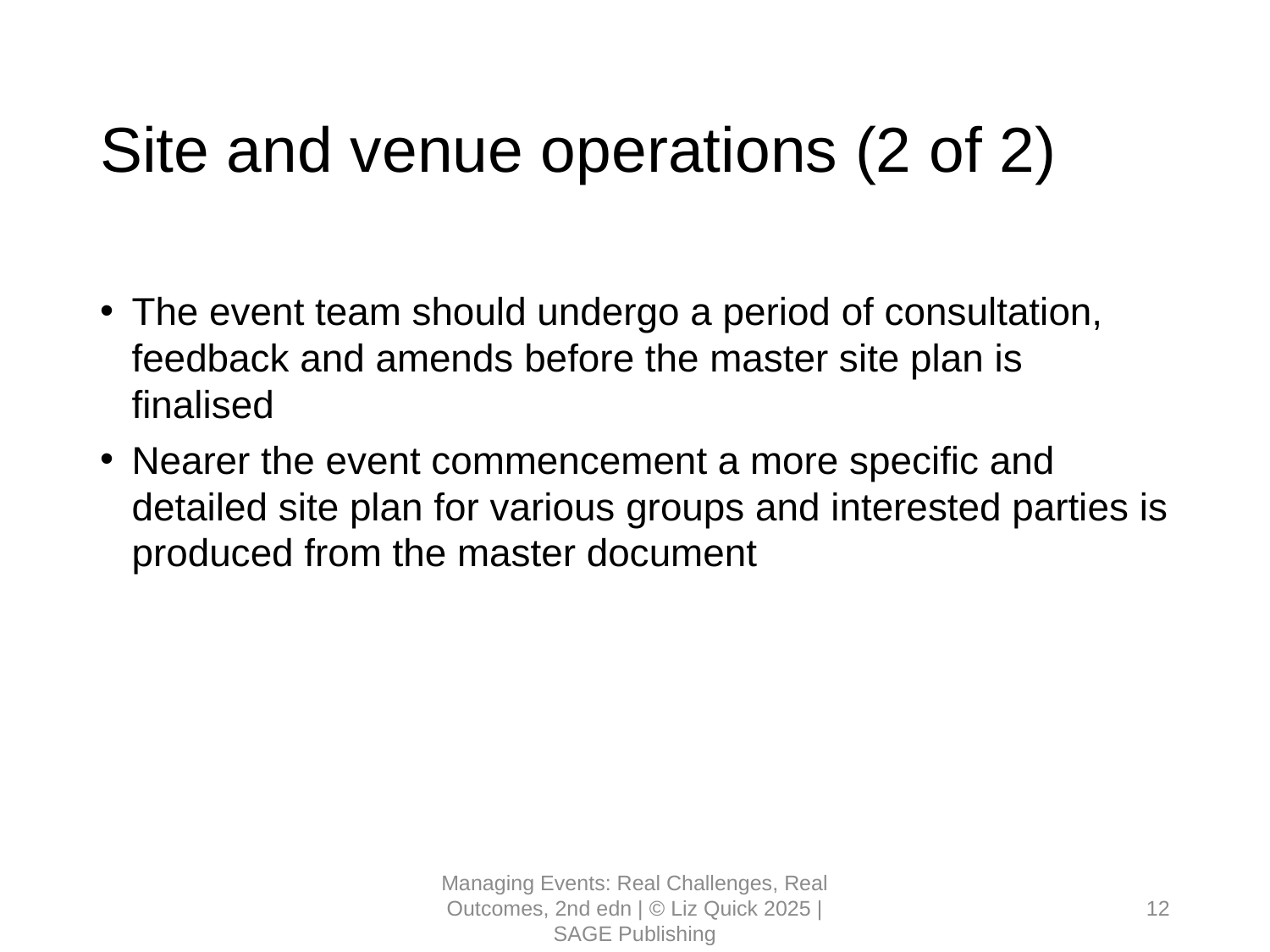

# Site and venue operations (2 of 2)
The event team should undergo a period of consultation, feedback and amends before the master site plan is finalised
Nearer the event commencement a more specific and detailed site plan for various groups and interested parties is produced from the master document
Managing Events: Real Challenges, Real Outcomes, 2nd edn | © Liz Quick 2025 | SAGE Publishing
12